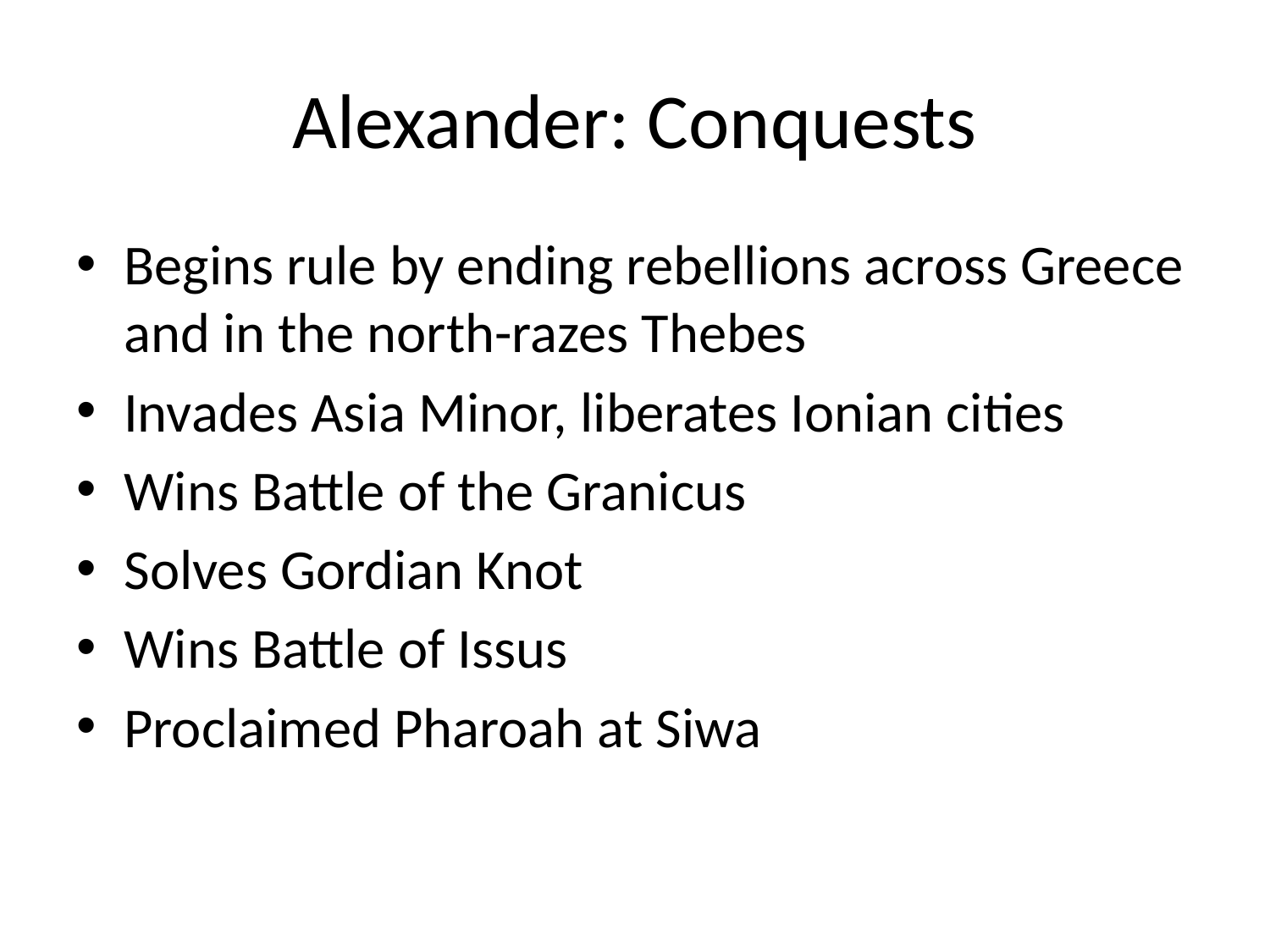

# Alexander: Conquests
Begins rule by ending rebellions across Greece and in the north-razes Thebes
Invades Asia Minor, liberates Ionian cities
Wins Battle of the Granicus
Solves Gordian Knot
Wins Battle of Issus
Proclaimed Pharoah at Siwa